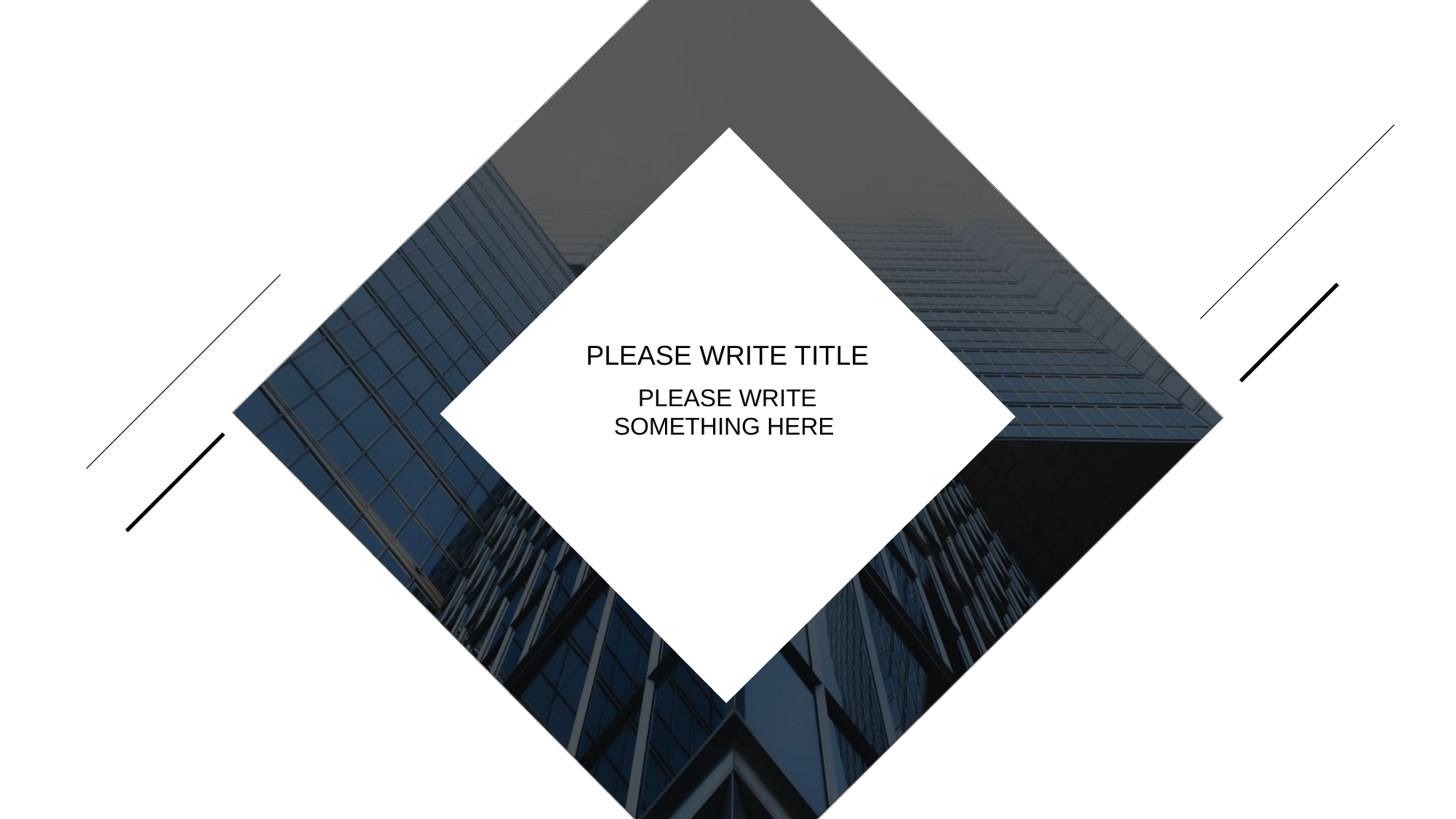

PLEASE WRITE TITLE
PLEASE WRITE SOMETHING HERE